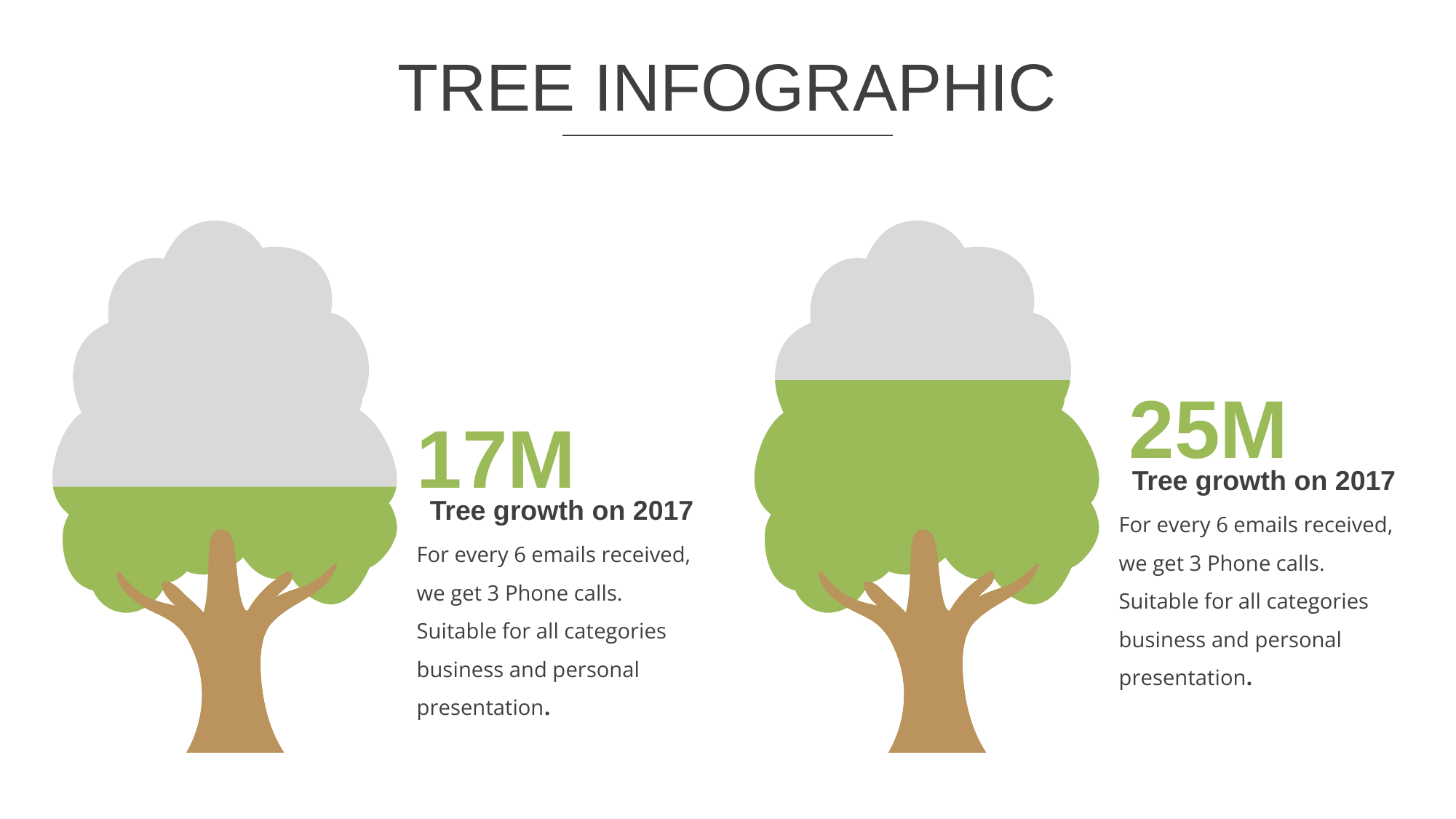

# TREE INFOGRAPHIC

25M

17M
Tree growth on 2017

Tree growth on 2017
For every 6 emails received, we get 3 Phone calls. Suitable for all categories business and personal presentation.
For every 6 emails received, we get 3 Phone calls. Suitable for all categories business and personal presentation.